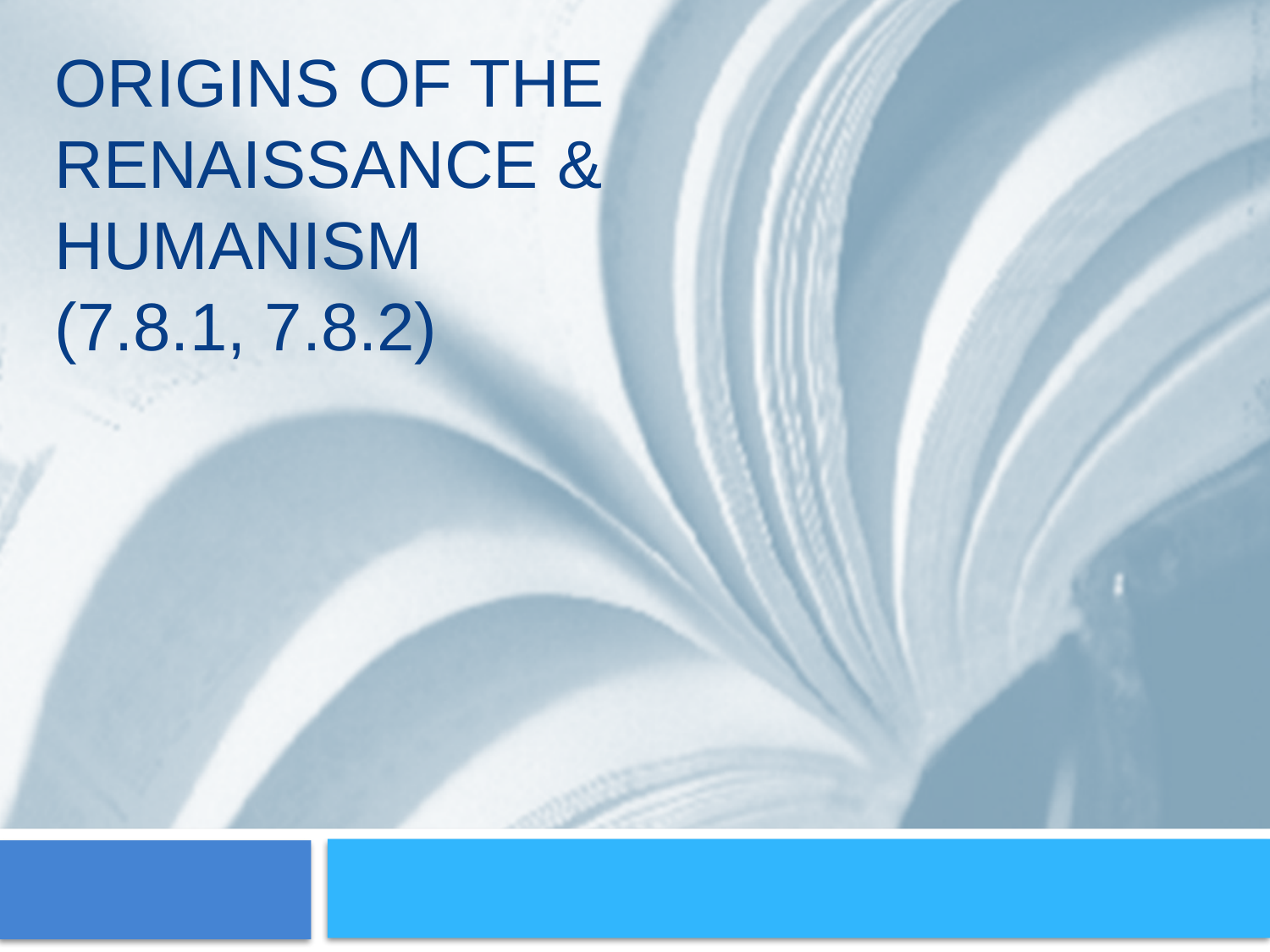

# Origins of the Renaissance & Humanism (7.8.1, 7.8.2)